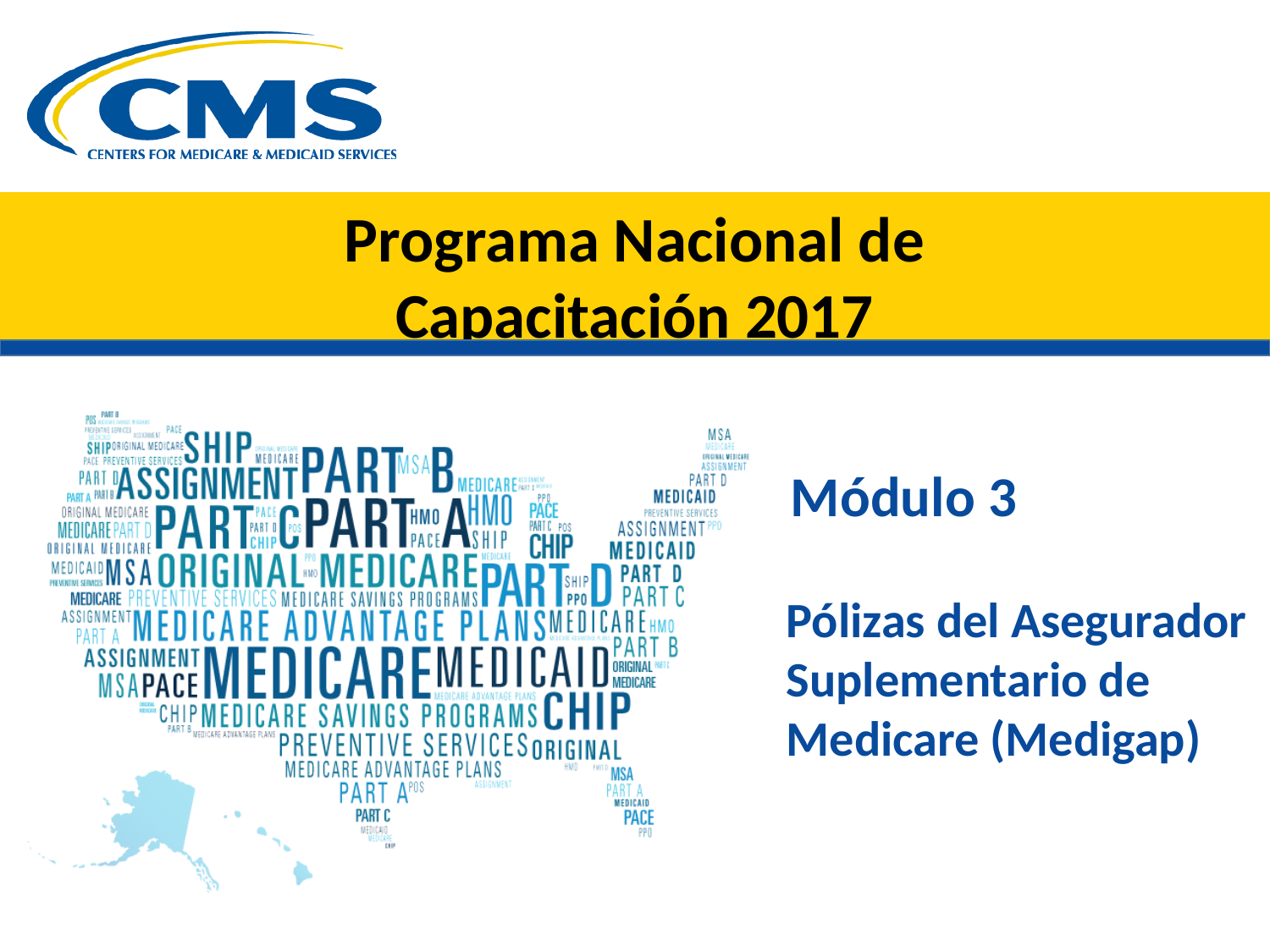

#
Programa Nacional de Capacitación 2017

Módulo 3

Pólizas del Asegurador Suplementario de Medicare (Medigap)